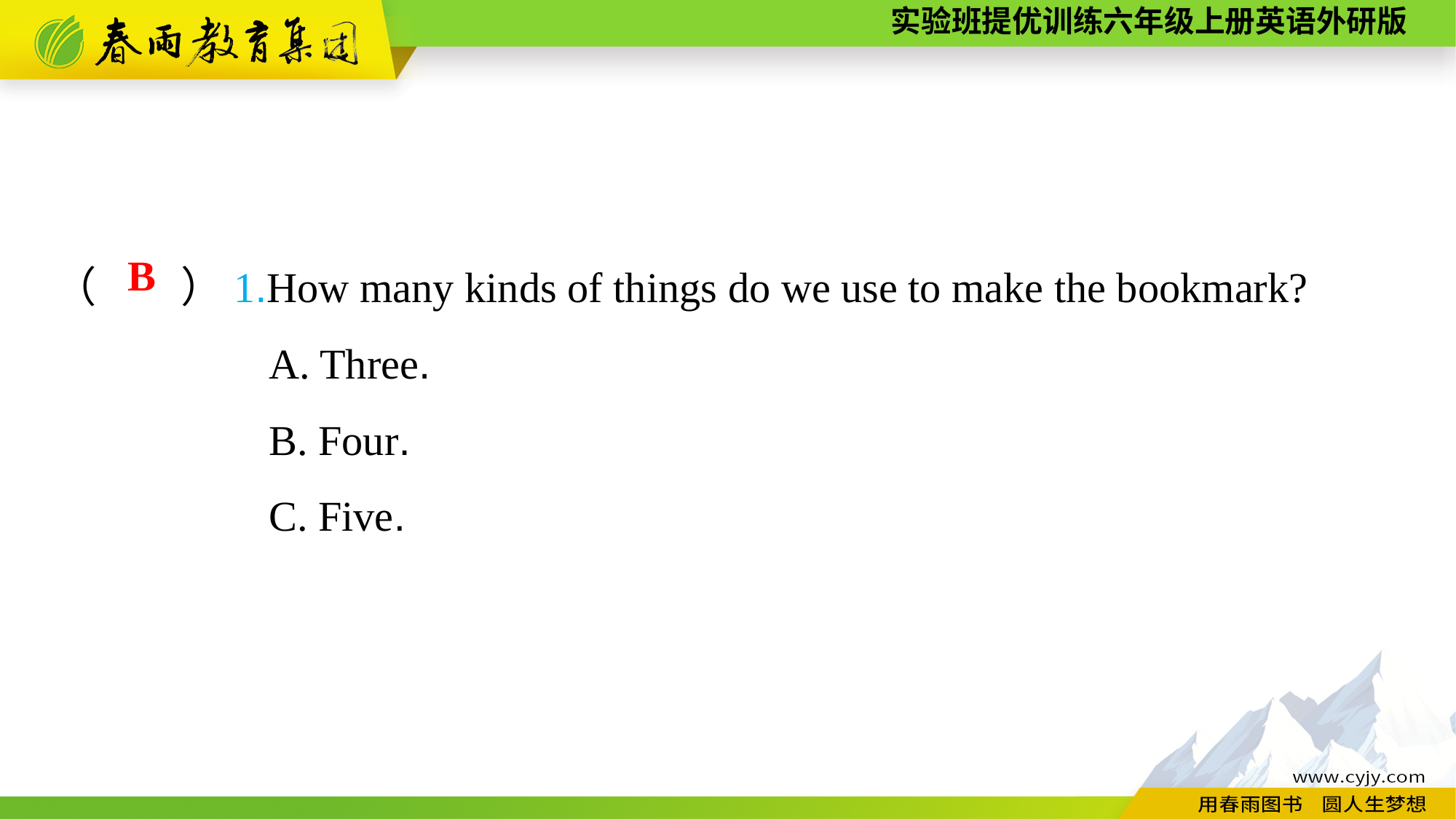

（　　）1.How many kinds of things do we use to make the bookmark?
A. Three.
B. Four.
C. Five.
B